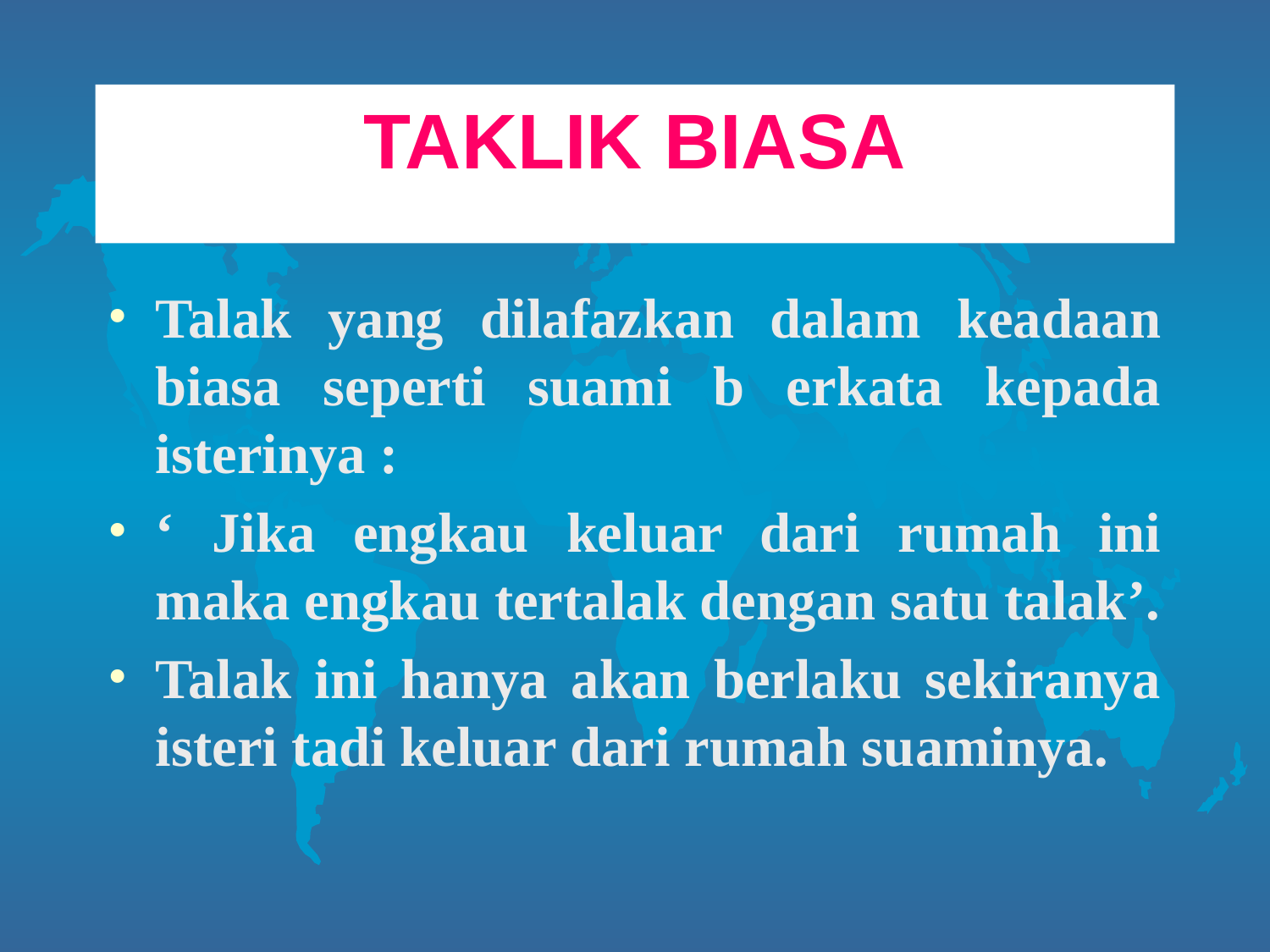

# TAKLIK BIASA
Talak yang dilafazkan dalam keadaan biasa seperti suami b erkata kepada isterinya :
‘ Jika engkau keluar dari rumah ini maka engkau tertalak dengan satu talak’.
Talak ini hanya akan berlaku sekiranya isteri tadi keluar dari rumah suaminya.